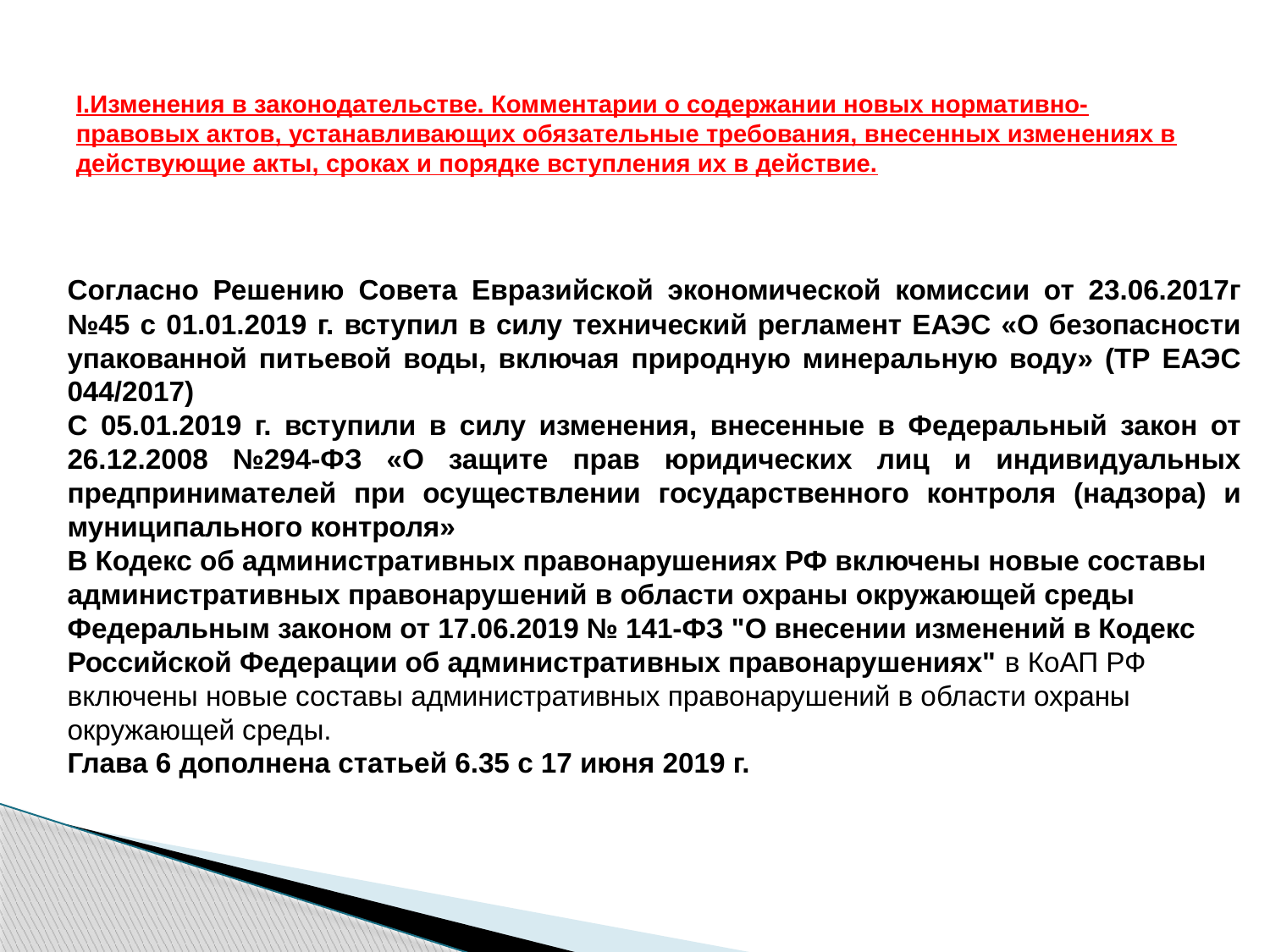

# I.Изменения в законодательстве. Комментарии о содержании новых нормативно- правовых актов, устанавливающих обязательные требования, внесенных изменениях в действующие акты, сроках и порядке вступления их в действие.

Согласно Решению Совета Евразийской экономической комиссии от 23.06.2017г №45 с 01.01.2019 г. вступил в силу технический регламент ЕАЭС «О безопасности упакованной питьевой воды, включая природную минеральную воду» (ТР ЕАЭС 044/2017)
С 05.01.2019 г. вступили в силу изменения, внесенные в Федеральный закон от 26.12.2008 №294-ФЗ «О защите прав юридических лиц и индивидуальных предпринимателей при осуществлении государственного контроля (надзора) и муниципального контроля»
В Кодекс об административных правонарушениях РФ включены новые составы административных правонарушений в области охраны окружающей среды
Федеральным законом от 17.06.2019 № 141-ФЗ "О внесении изменений в Кодекс Российской Федерации об административных правонарушениях" в КоАП РФ включены новые составы административных правонарушений в области охраны окружающей среды.
Глава 6 дополнена статьей 6.35 с 17 июня 2019 г.